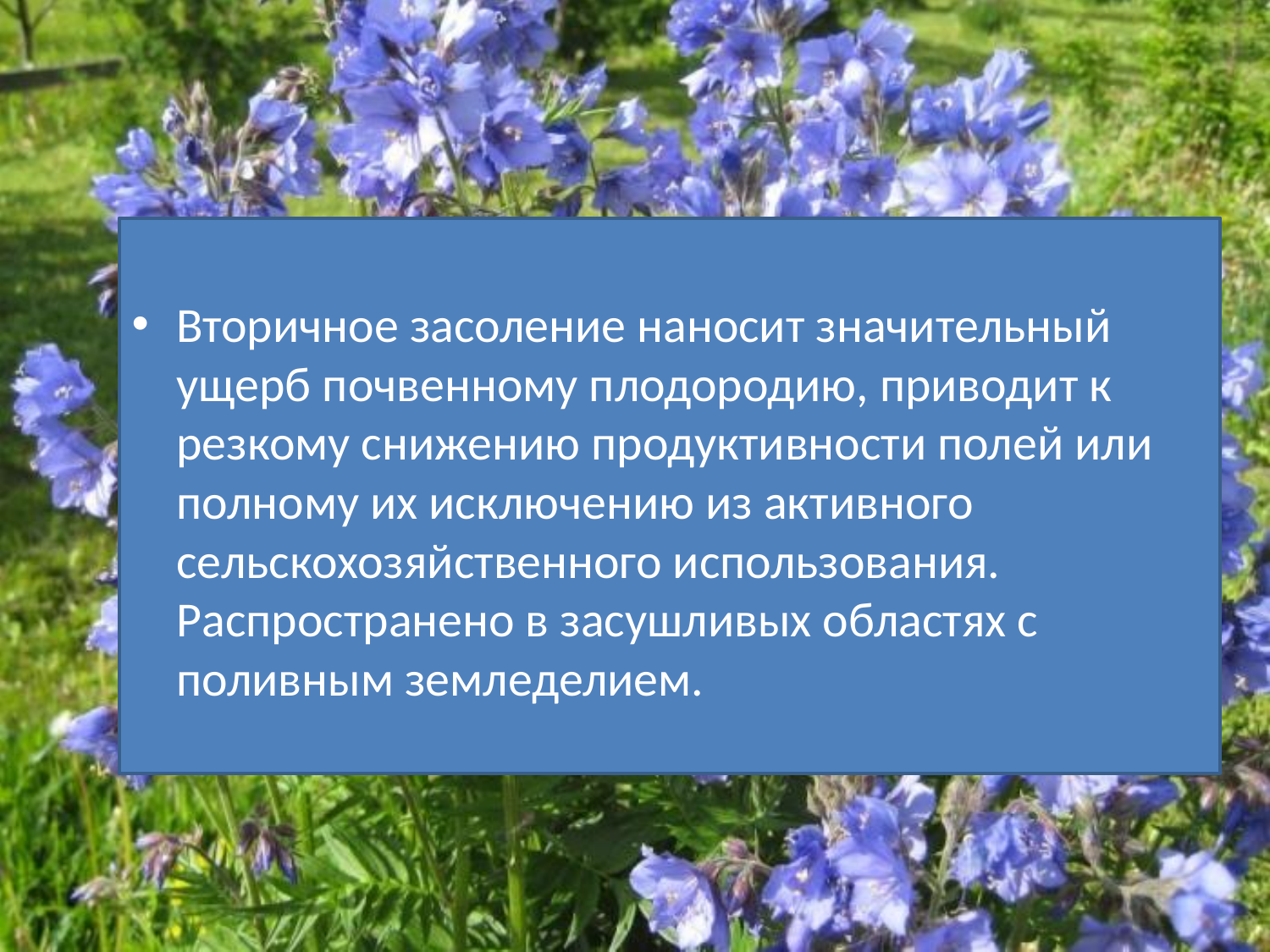

Вторичное засоление наносит значительный ущерб почвенному плодородию, приводит к резкому снижению продуктивности полей или полному их исключению из активного сельскохозяйственного использования. Распространено в засушливых областях с поливным земледелием.